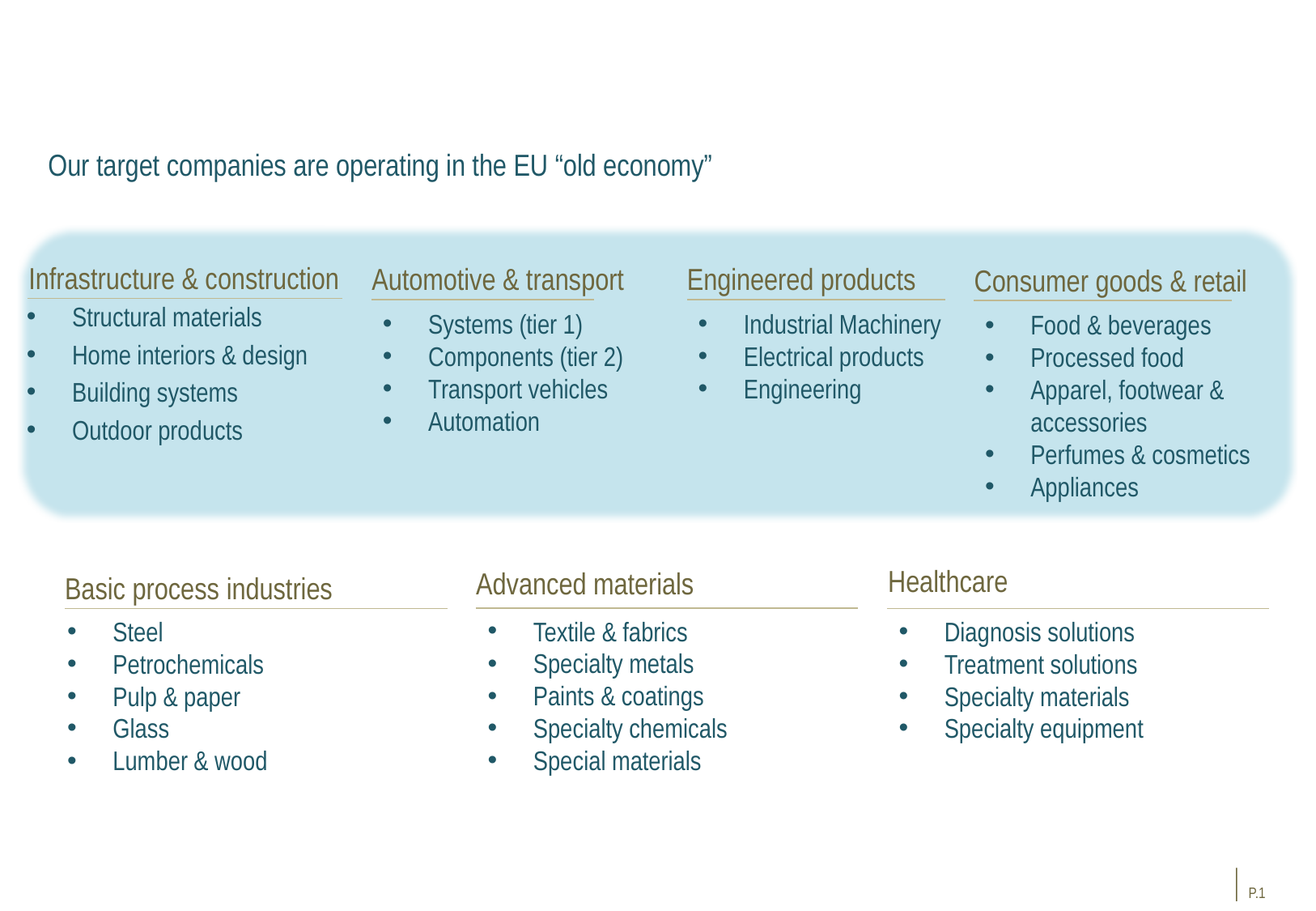

# Our target companies are operating in the EU “old economy”

Infrastructure & construction
Automotive & transport
Engineered products
Consumer goods & retail
Structural materials
Home interiors & design
Building systems
Outdoor products
Systems (tier 1)
Components (tier 2)
Transport vehicles
Automation
Industrial Machinery
Electrical products
Engineering
Food & beverages
Processed food
Apparel, footwear & accessories
Perfumes & cosmetics
Appliances
Healthcare
Advanced materials
Basic process industries
Textile & fabrics
Specialty metals
Paints & coatings
Specialty chemicals
Special materials
Steel
Petrochemicals
Pulp & paper
Glass
Lumber & wood
Diagnosis solutions
Treatment solutions
Specialty materials
Specialty equipment